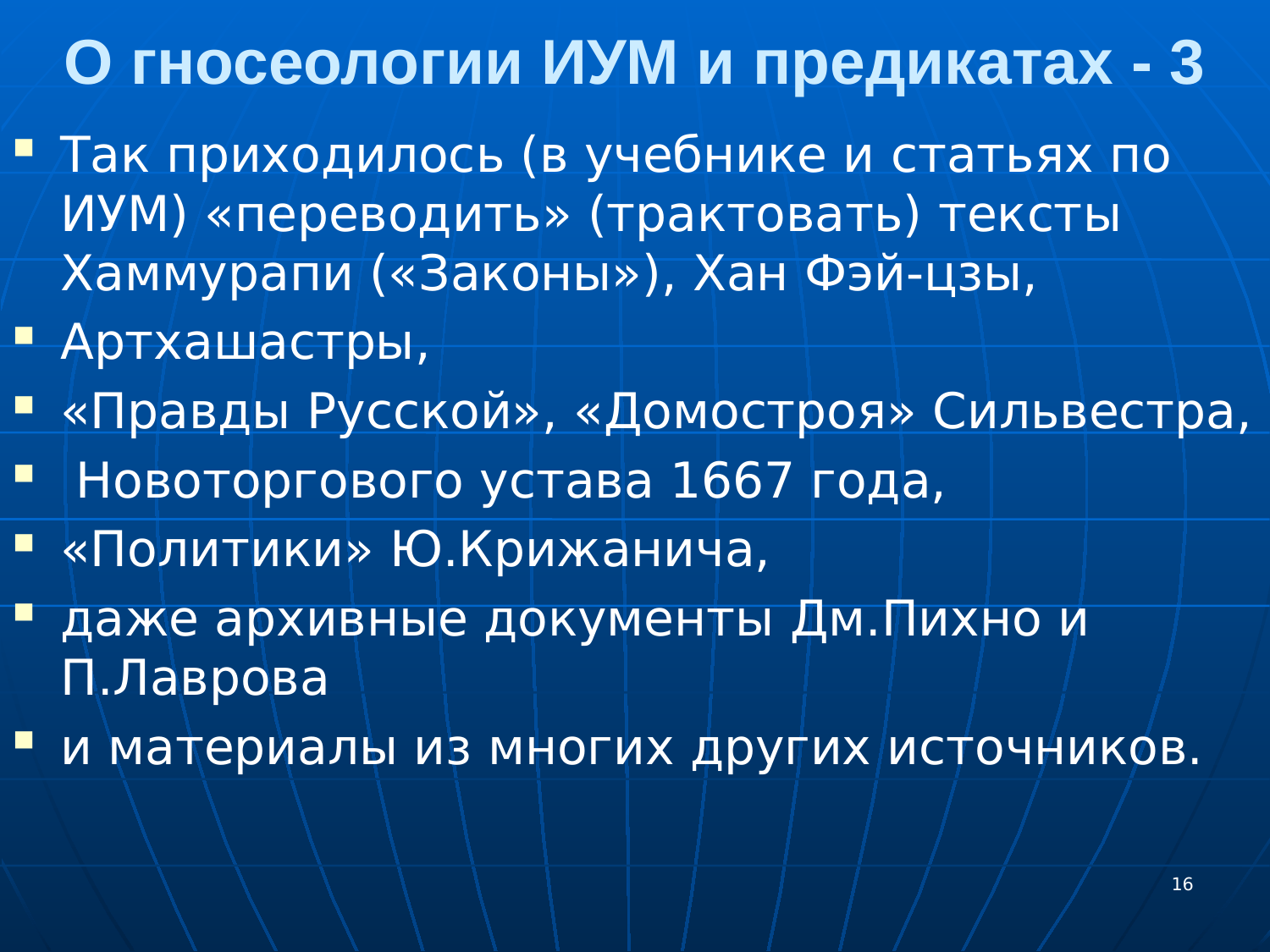

# О гносеологии ИУМ и предикатах - 3
Так приходилось (в учебнике и статьях по ИУМ) «переводить» (трактовать) тексты Хаммурапи («Законы»), Хан Фэй-цзы,
Артхашастры,
«Правды Русской», «Домостроя» Сильвестра,
 Новоторгового устава 1667 года,
«Политики» Ю.Крижанича,
даже архивные документы Дм.Пихно и П.Лаврова
и материалы из многих других источников.
16